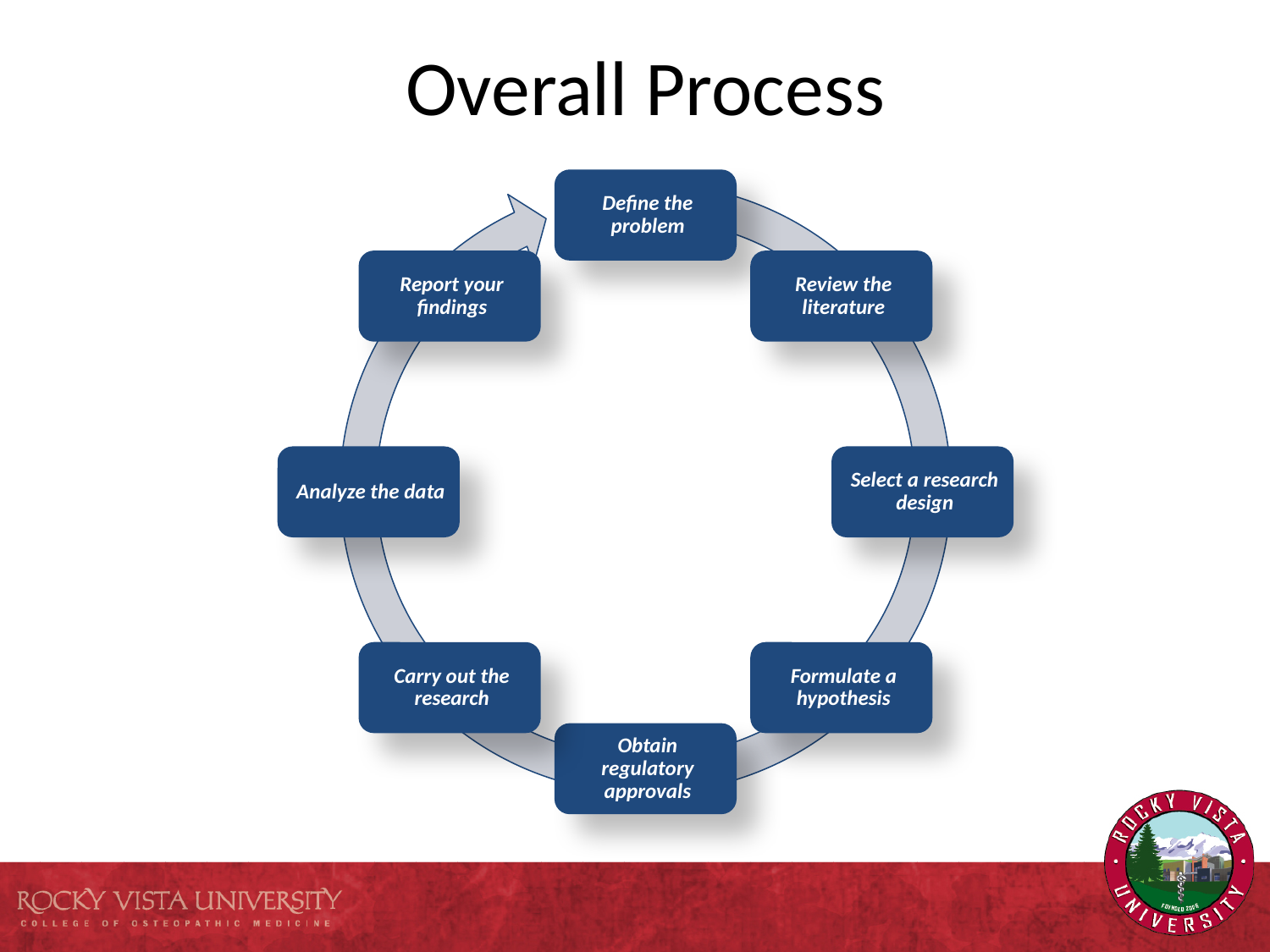

# Overall Process
Define the problem
Review the literature
Select a research design
Formulate a hypothesis
Obtain regulatory approvals
Carry out the research
Analyze the data
Report your findings